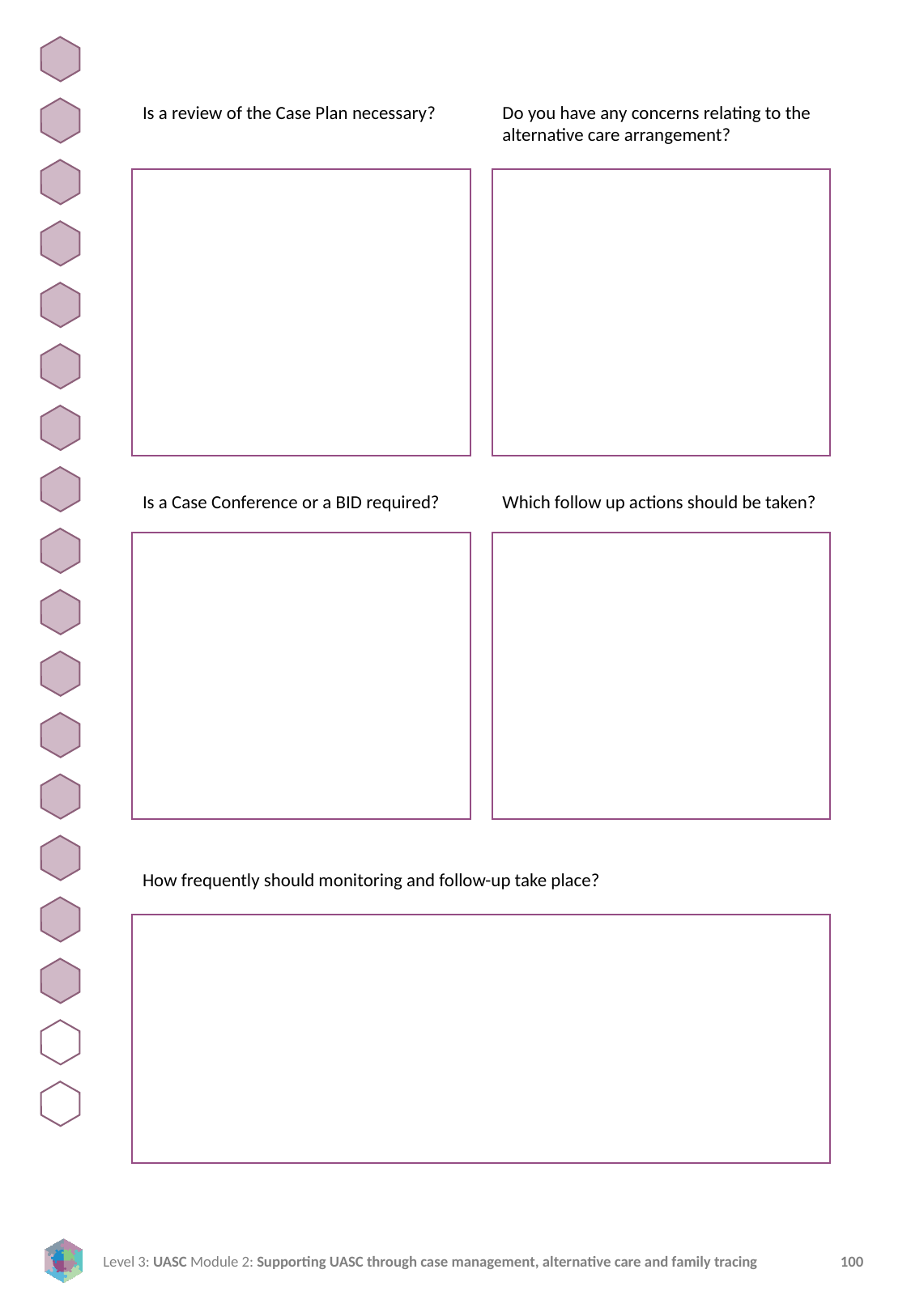

Is a review of the Case Plan necessary?
Do you have any concerns relating to the alternative care arrangement?

Is a Case Conference or a BID required?
Which follow up actions should be taken?

How frequently should monitoring and follow-up take place?